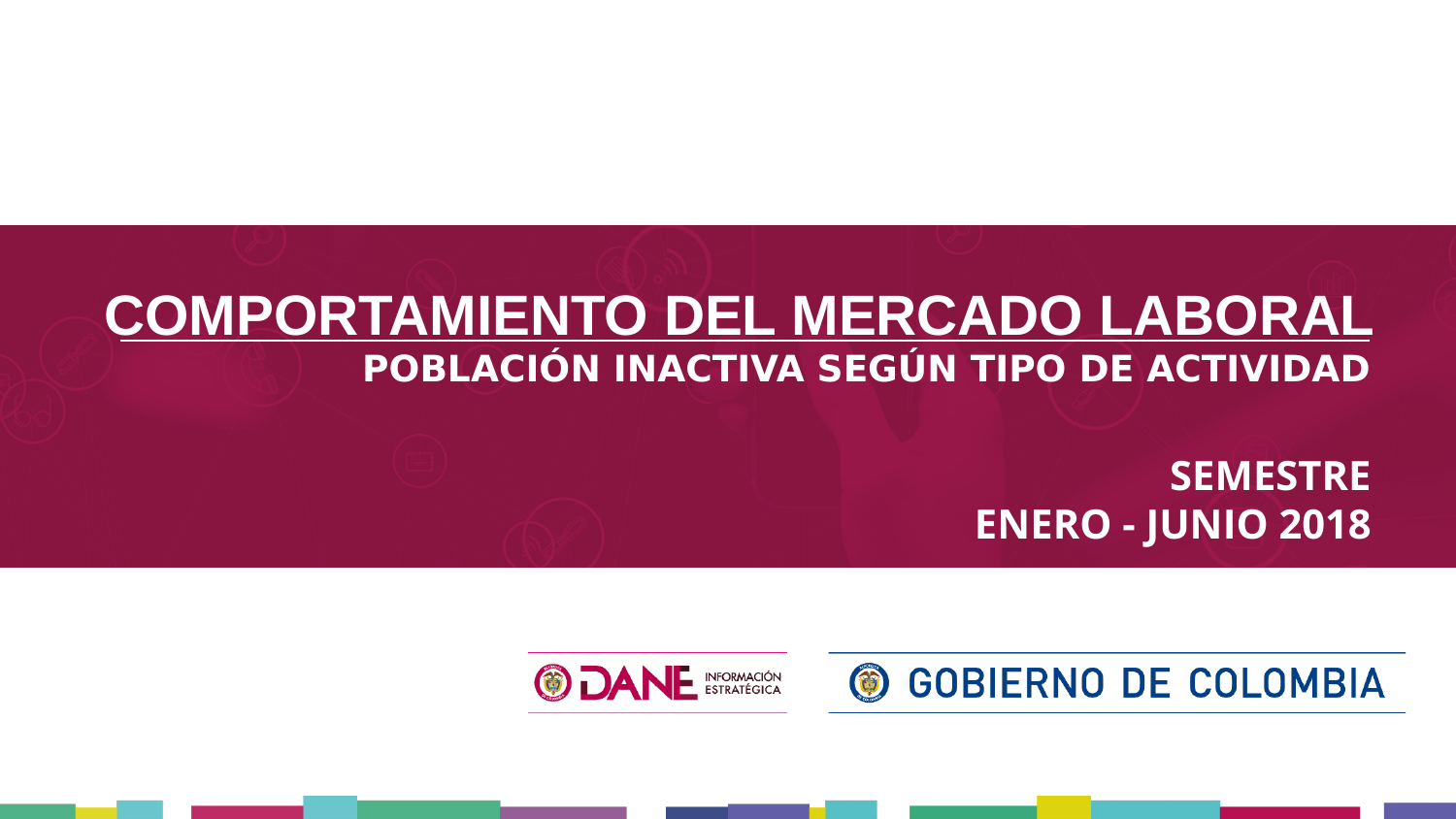

COMPORTAMIENTO DEL MERCADO LABORAL
POBLACIÓN INACTIVA SEGÚN TIPO DE ACTIVIDAD

SEMESTRE
ENERO - JUNIO 2018